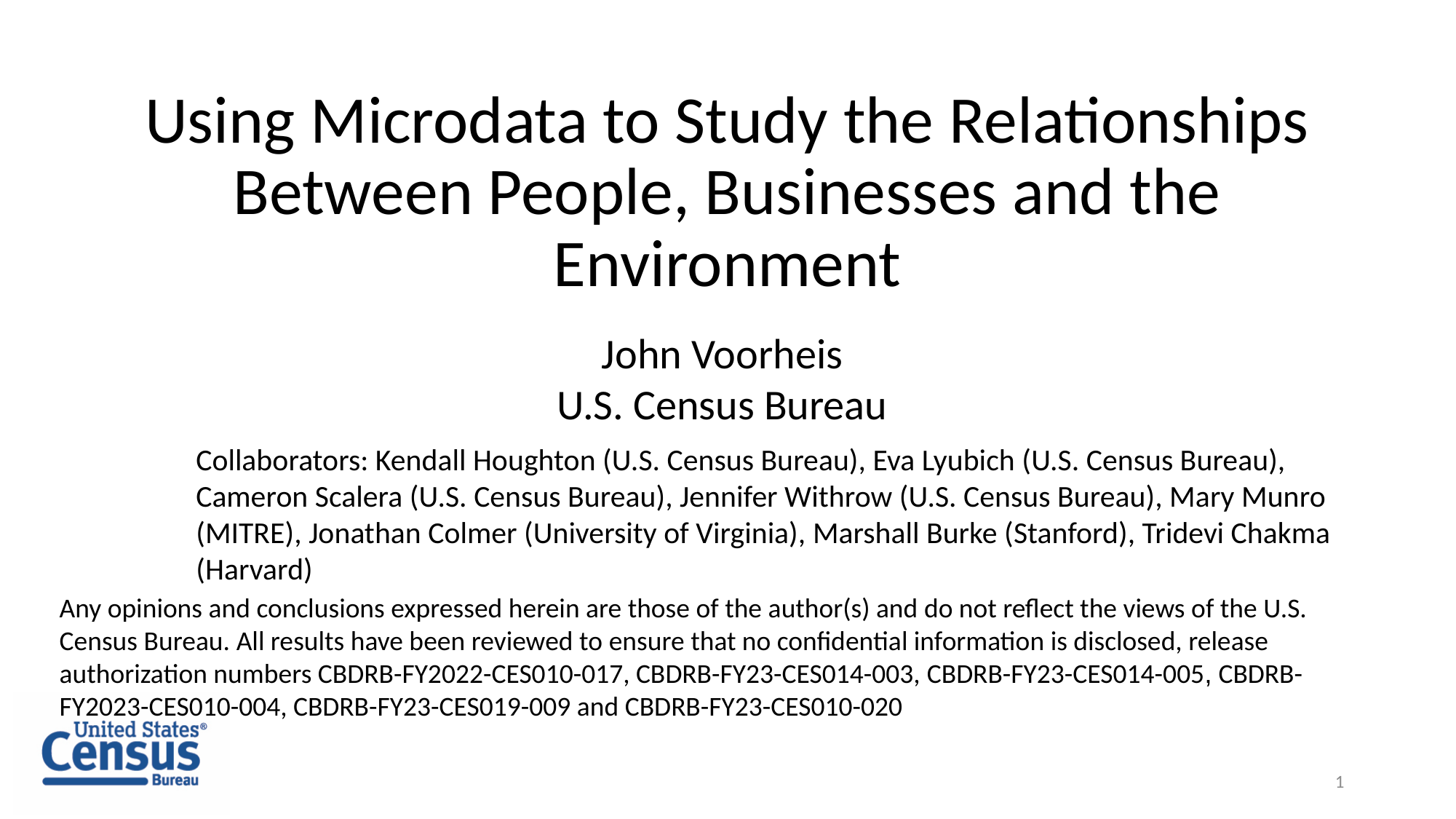

# Using Microdata to Study the Relationships Between People, Businesses and the Environment
John Voorheis
U.S. Census Bureau
Collaborators: Kendall Houghton (U.S. Census Bureau), Eva Lyubich (U.S. Census Bureau), Cameron Scalera (U.S. Census Bureau), Jennifer Withrow (U.S. Census Bureau), Mary Munro (MITRE), Jonathan Colmer (University of Virginia), Marshall Burke (Stanford), Tridevi Chakma (Harvard)
Any opinions and conclusions expressed herein are those of the author(s) and do not reflect the views of the U.S. Census Bureau. All results have been reviewed to ensure that no confidential information is disclosed, release authorization numbers CBDRB-FY2022-CES010-017, CBDRB-FY23-CES014-003, CBDRB-FY23-CES014-005, CBDRB-FY2023-CES010-004, CBDRB-FY23-CES019-009 and CBDRB-FY23-CES010-020
1